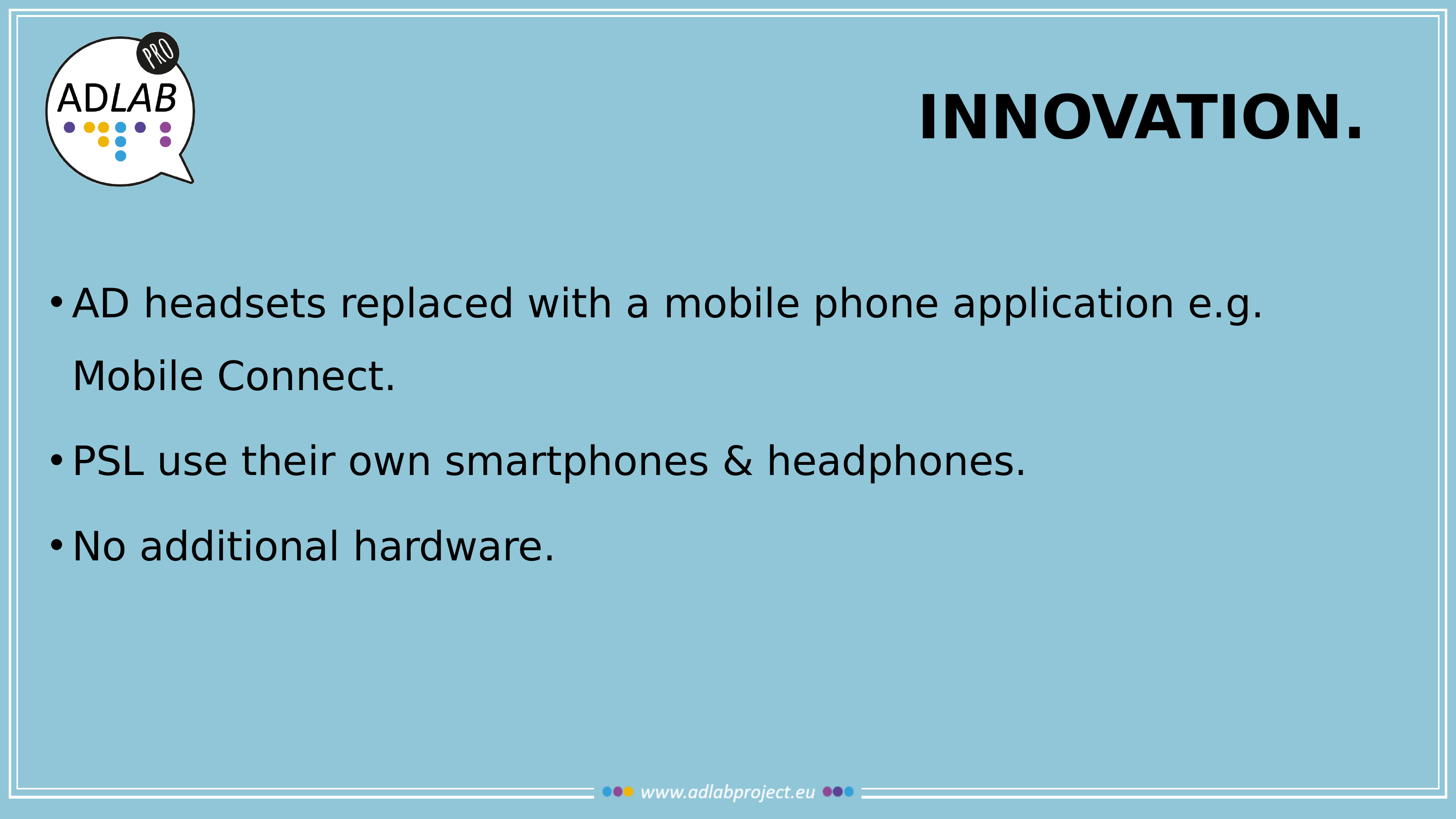

# innovation.
AD headsets replaced with a mobile phone application e.g. Mobile Connect.
PSL use their own smartphones & headphones.
No additional hardware.